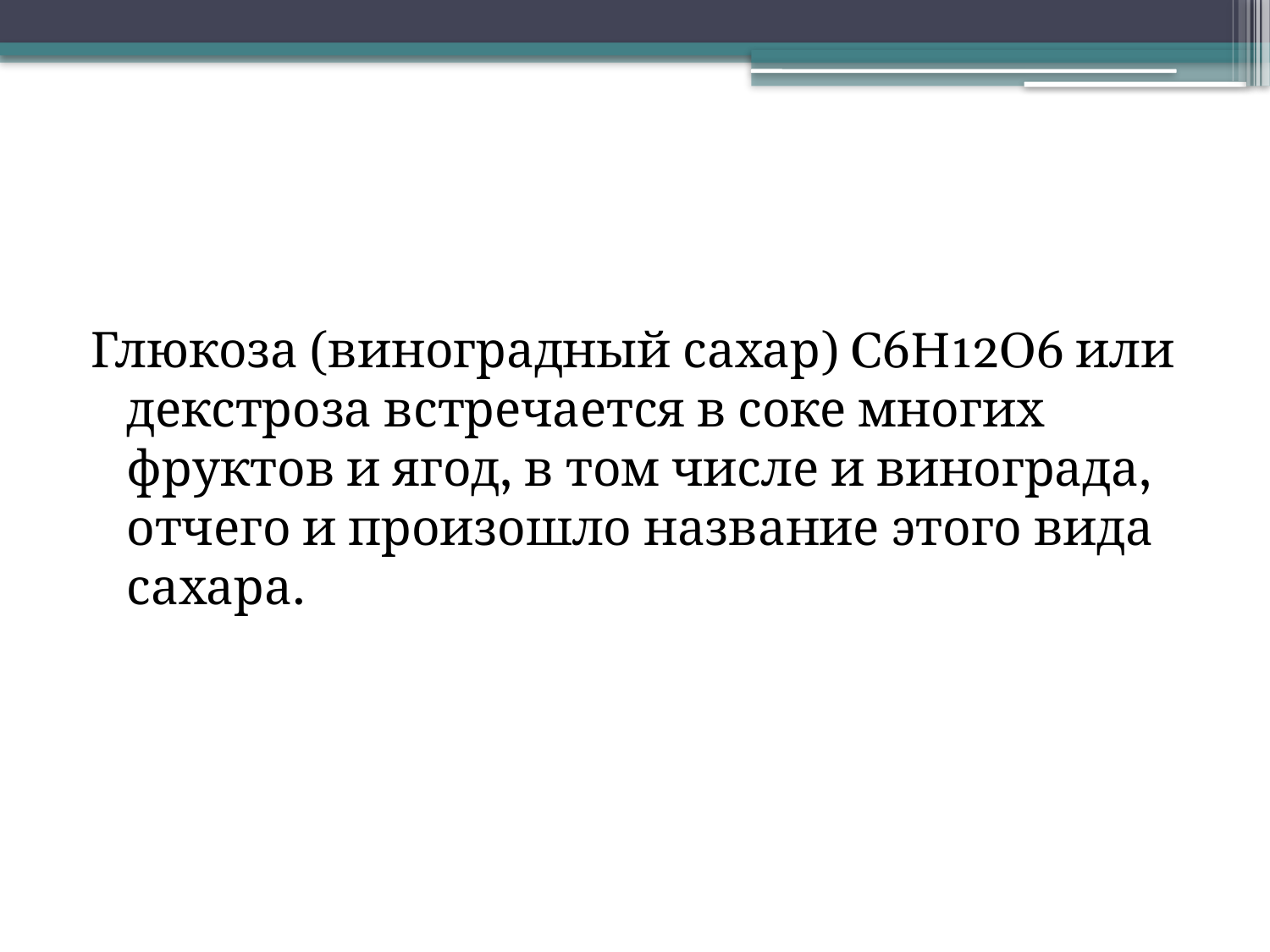

Глюкоза (виноградный сахар) C6H12O6 или декстроза встречается в соке многих фруктов и ягод, в том числе и винограда, отчего и произошло название этого вида сахара.